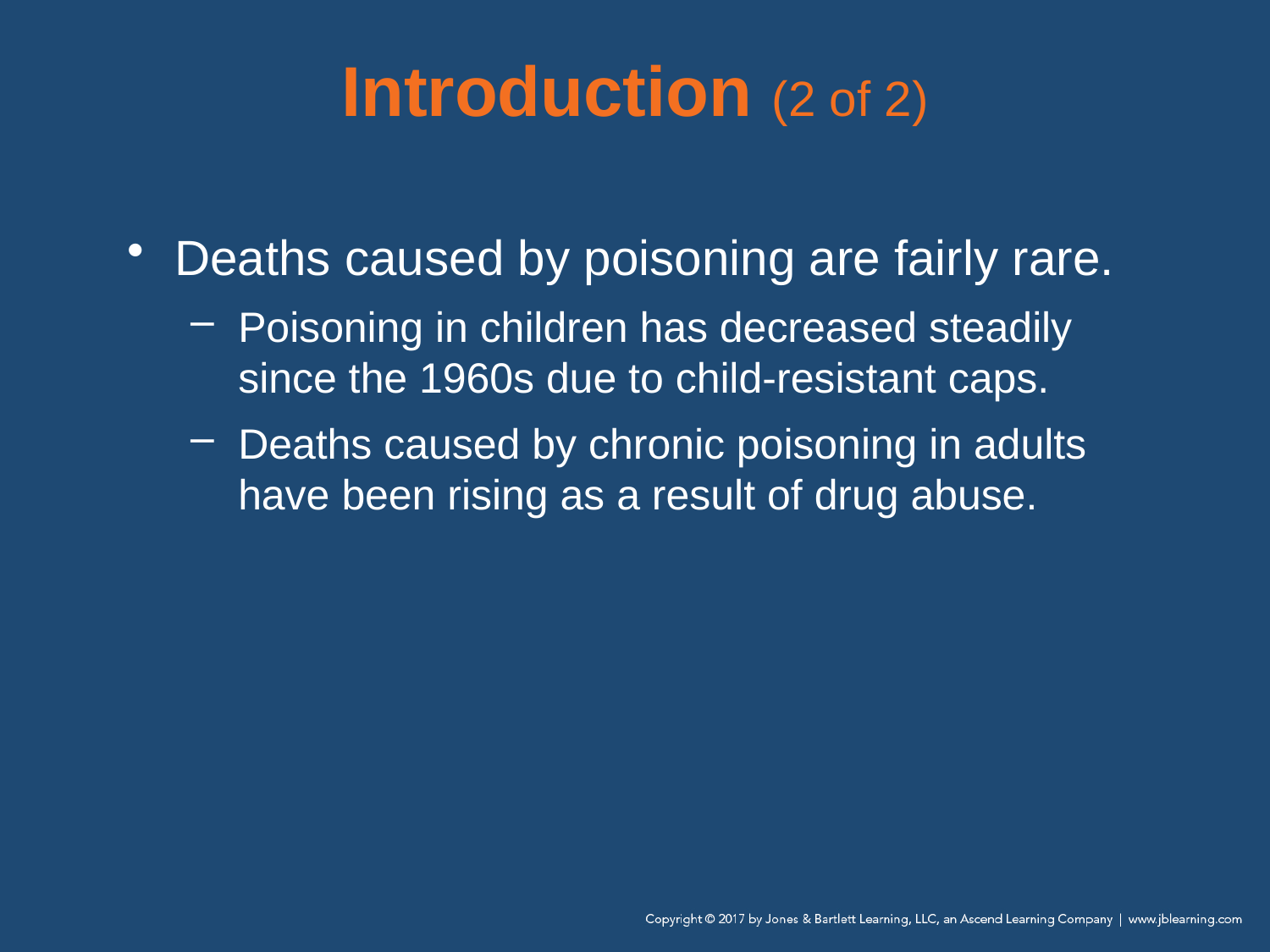

# Introduction (2 of 2)
Deaths caused by poisoning are fairly rare.
Poisoning in children has decreased steadily since the 1960s due to child-resistant caps.
Deaths caused by chronic poisoning in adults have been rising as a result of drug abuse.